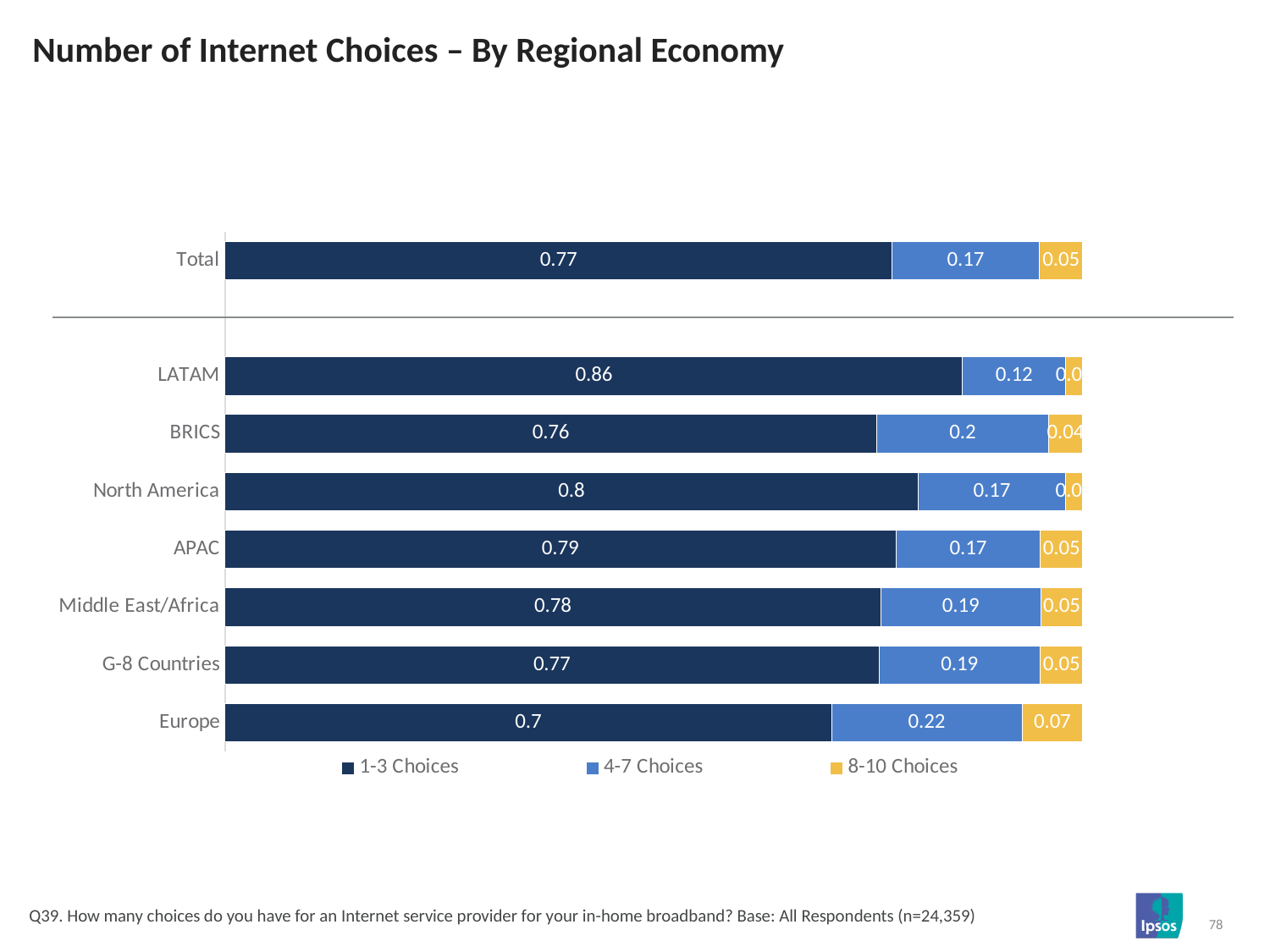

# Number of Internet Choices – By Regional Economy

### Chart

| Category | 1-3 Choices | 4-7 Choices | 8-10 Choices |
|---|---|---|---|
| Total | 0.77 | 0.17 | 0.05 |
|  | None | None | None |
| LATAM | 0.86 | 0.12 | 0.02 |
| BRICS | 0.76 | 0.2 | 0.04 |
| North America | 0.8 | 0.17 | 0.02 |
| APAC | 0.79 | 0.17 | 0.05 |
| Middle East/Africa | 0.78 | 0.19 | 0.05 |
| G-8 Countries | 0.77 | 0.19 | 0.05 |
| Europe | 0.7 | 0.22 | 0.07 |
Q39. How many choices do you have for an Internet service provider for your in-home broadband? Base: All Respondents (n=24,359)